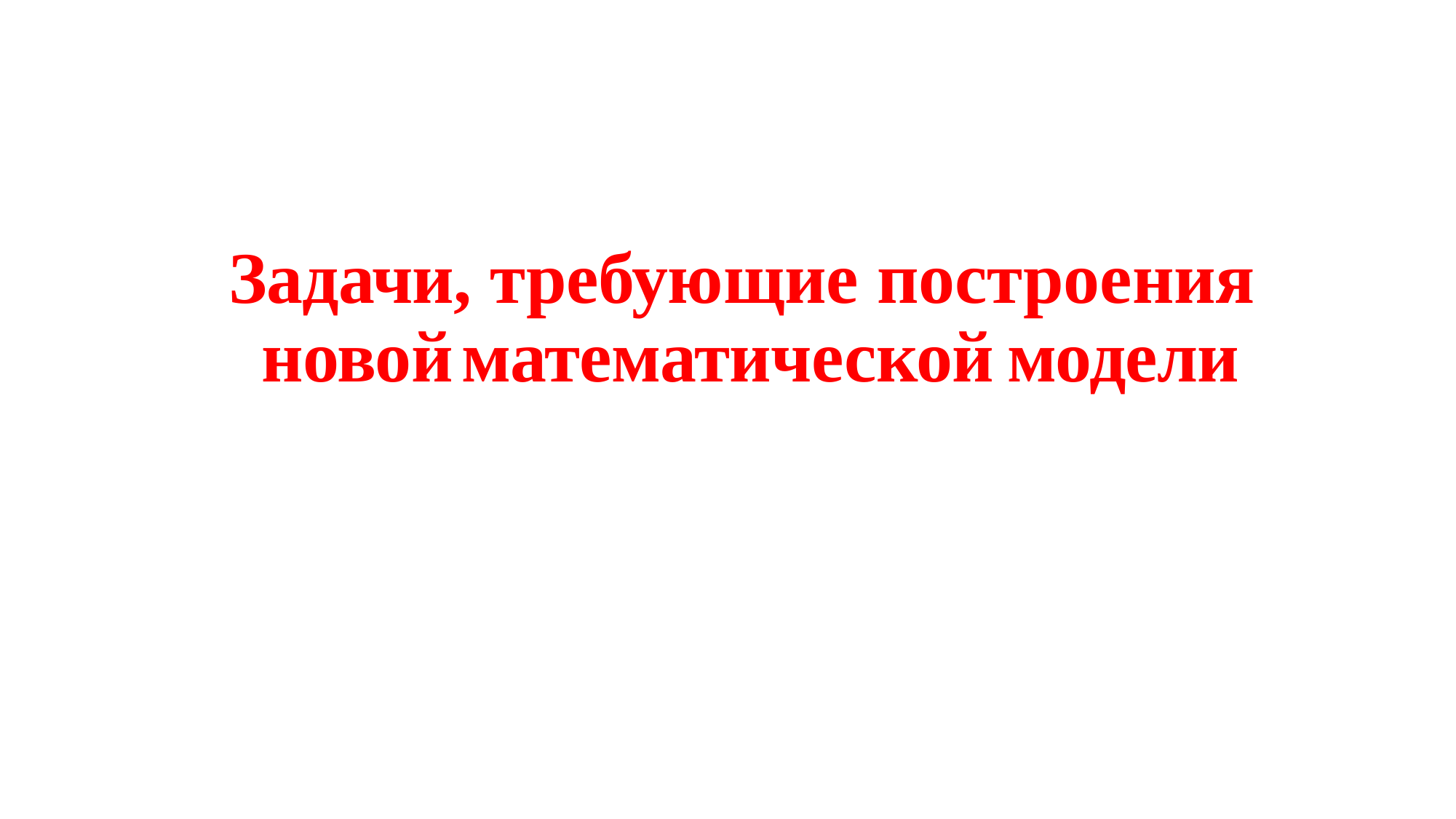

# Задачи, требующие построения  новой	математической	модели